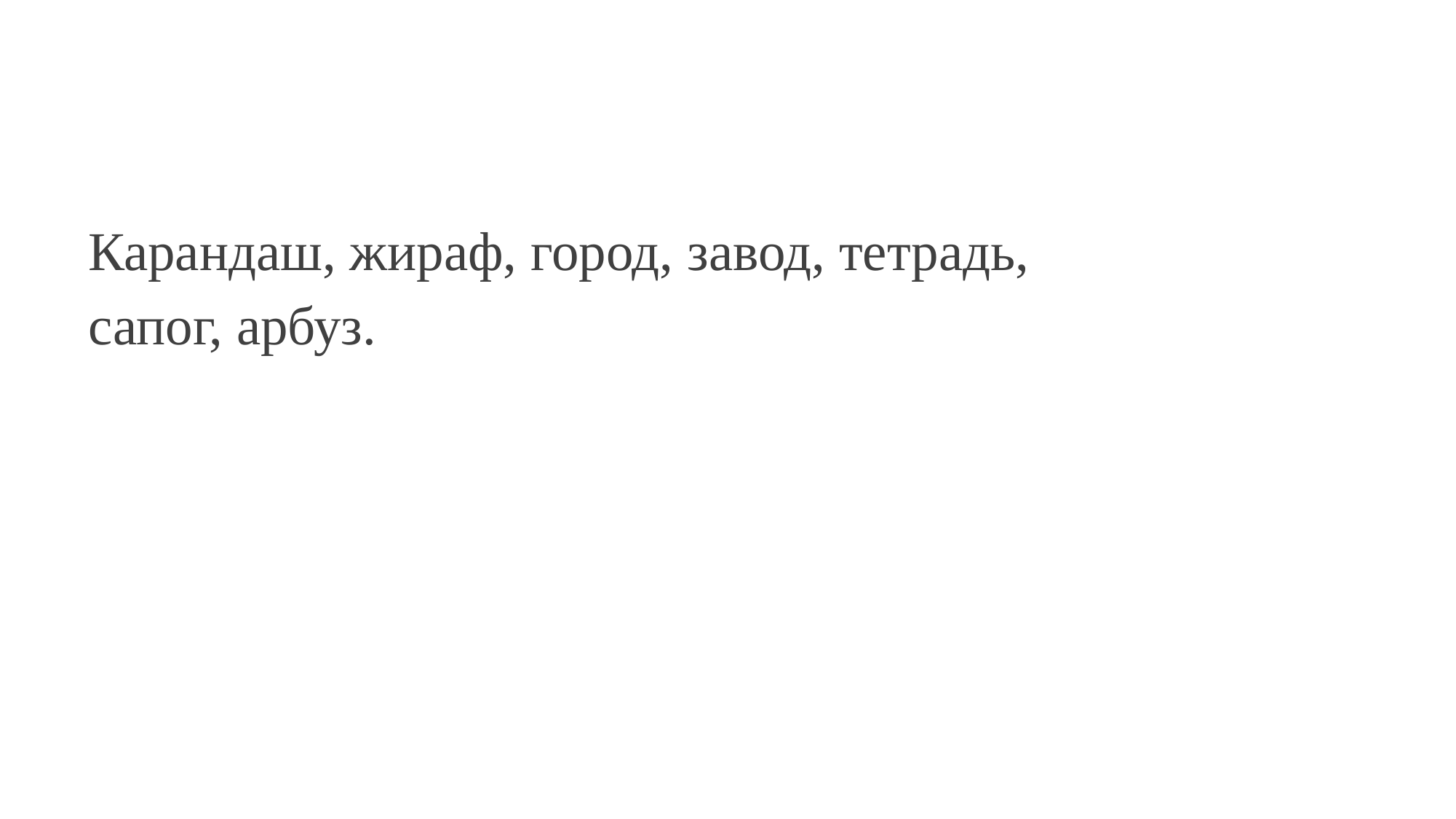

#
Карандаш, жираф, город, завод, тетрадь,
сапог, арбуз.